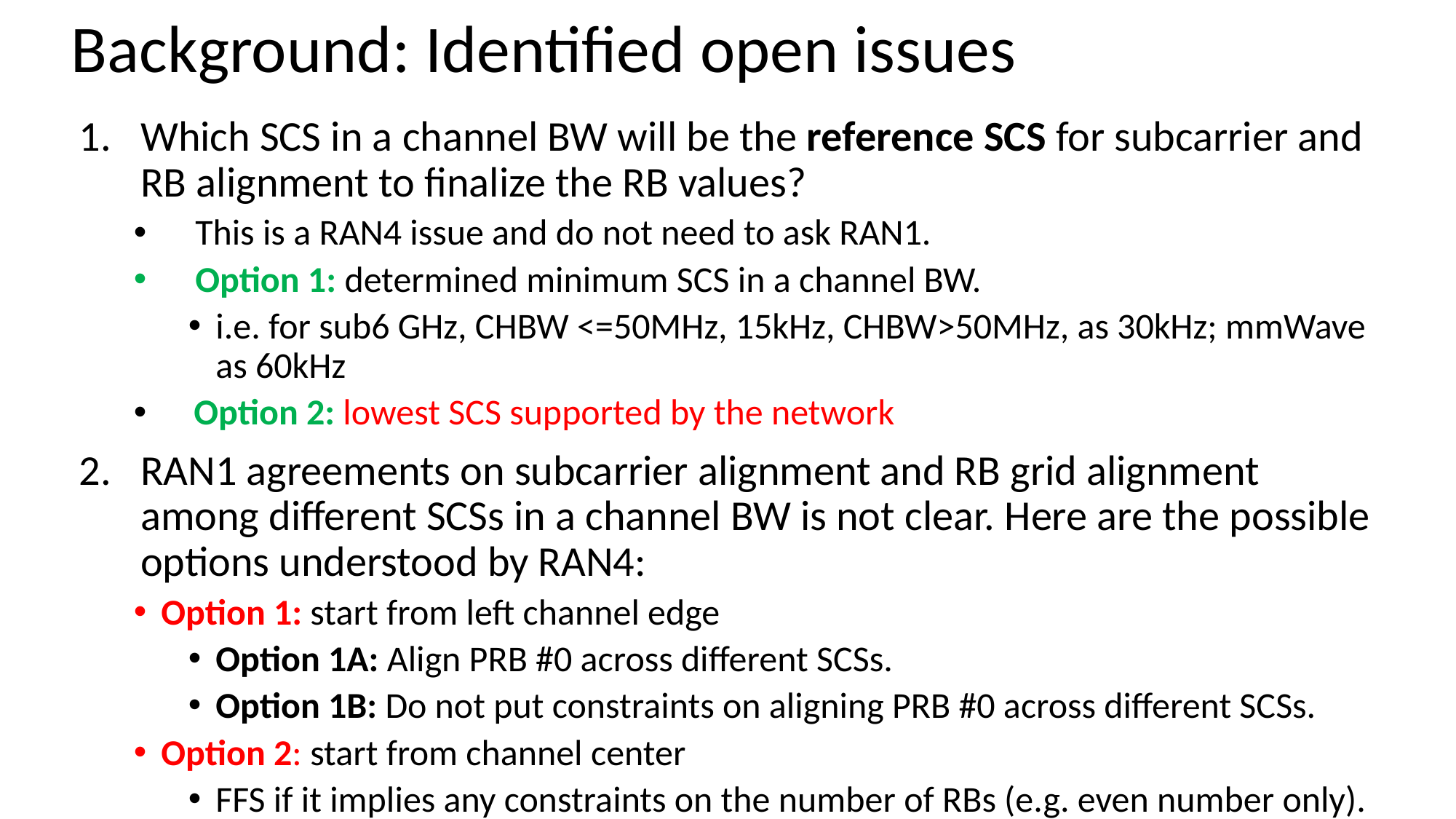

# Background: Identified open issues
Which SCS in a channel BW will be the reference SCS for subcarrier and RB alignment to finalize the RB values?
This is a RAN4 issue and do not need to ask RAN1.
Option 1: determined minimum SCS in a channel BW.
i.e. for sub6 GHz, CHBW <=50MHz, 15kHz, CHBW>50MHz, as 30kHz; mmWave as 60kHz
    Option 2: lowest SCS supported by the network
RAN1 agreements on subcarrier alignment and RB grid alignment among different SCSs in a channel BW is not clear. Here are the possible options understood by RAN4:
Option 1: start from left channel edge
Option 1A: Align PRB #0 across different SCSs.
Option 1B: Do not put constraints on aligning PRB #0 across different SCSs.
Option 2: start from channel center
FFS if it implies any constraints on the number of RBs (e.g. even number only).